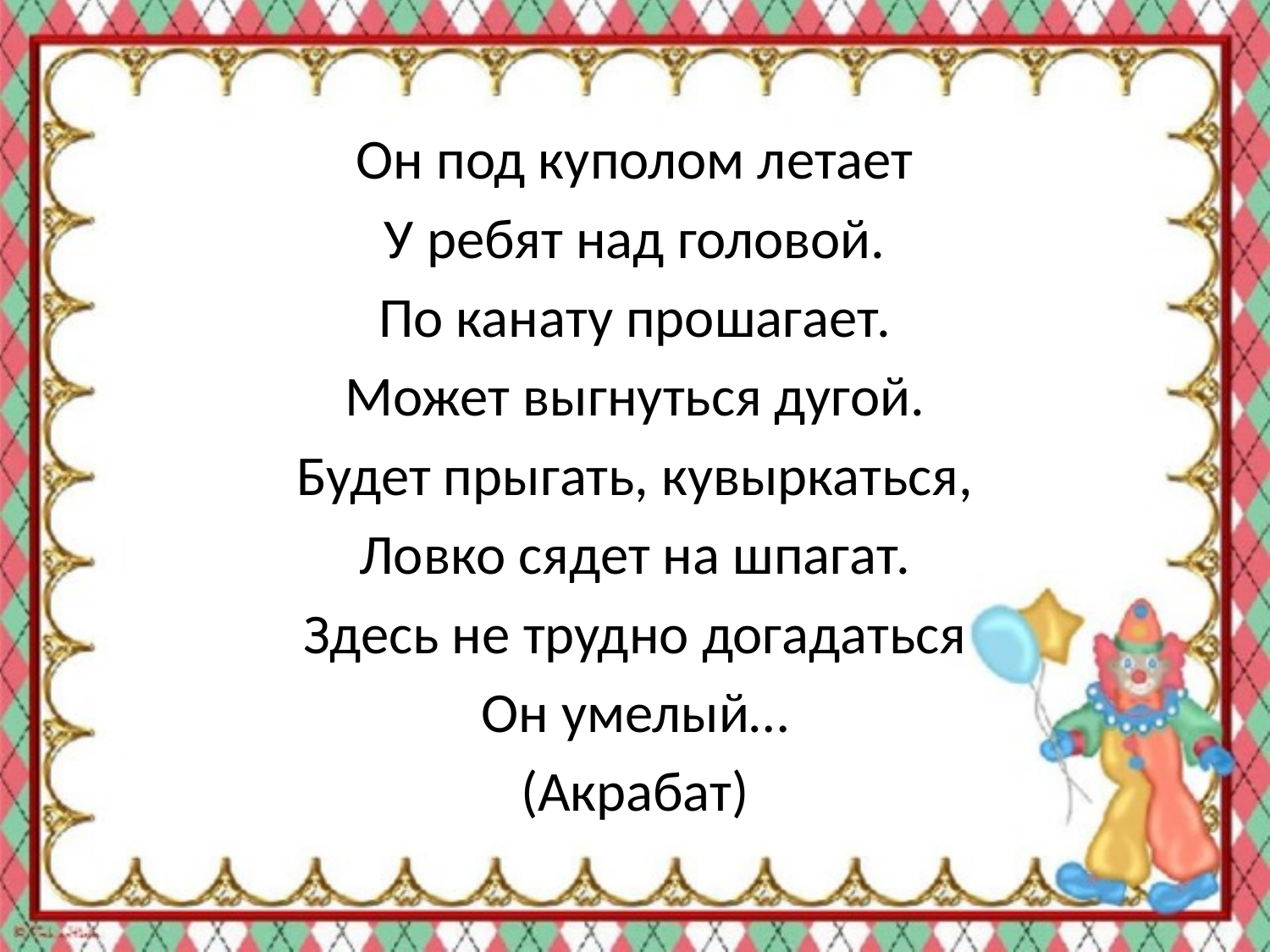

#
Он под куполом летает
У ребят над головой.
По канату прошагает.
Может выгнуться дугой.
Будет прыгать, кувыркаться,
Ловко сядет на шпагат.
Здесь не трудно догадаться
Он умелый…
(Акрабат)